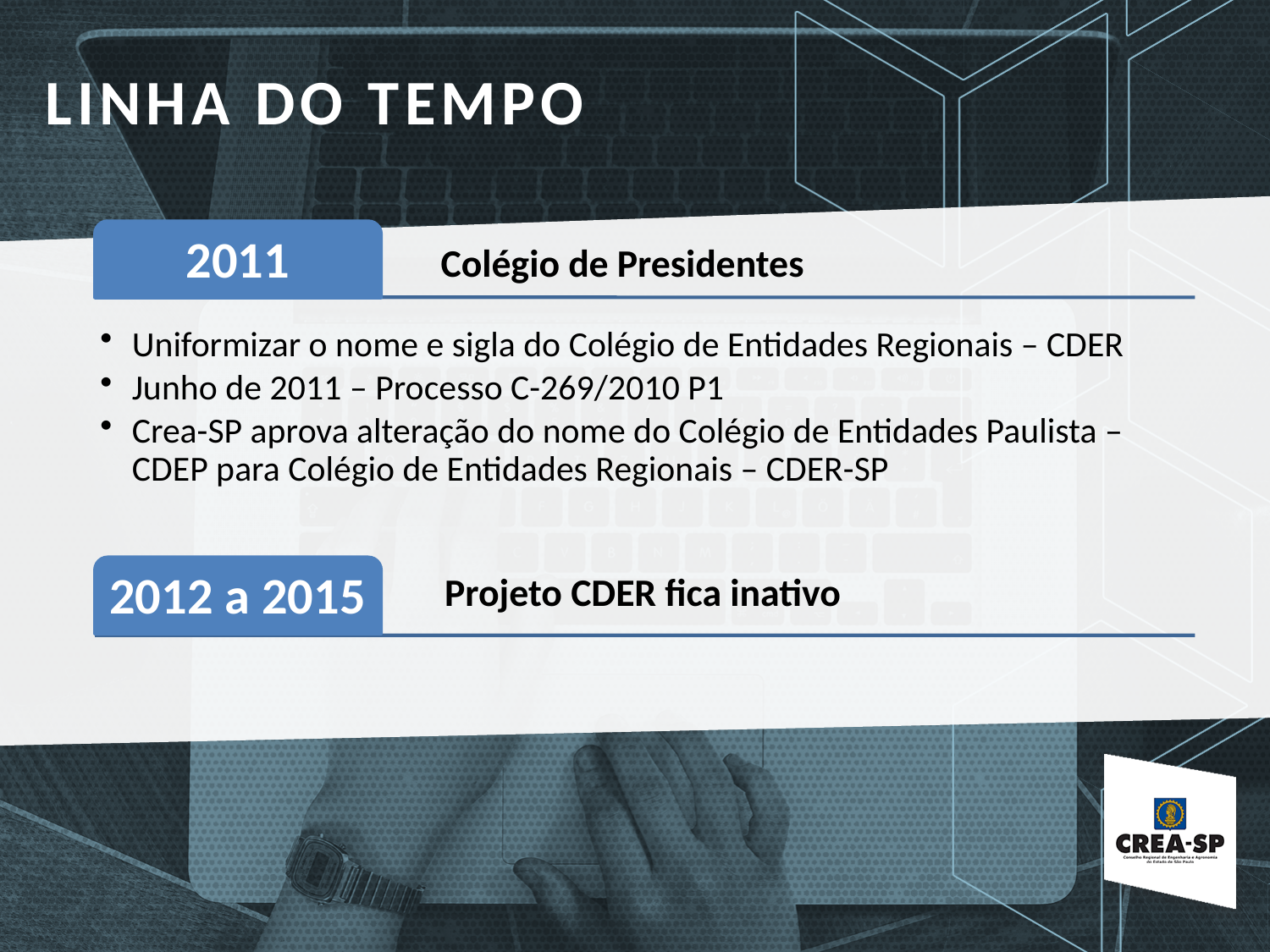

LINHA DO TEMPO
Colégio de Presidentes
2011
Uniformizar o nome e sigla do Colégio de Entidades Regionais – CDER
Junho de 2011 – Processo C-269/2010 P1
Crea-SP aprova alteração do nome do Colégio de Entidades Paulista – CDEP para Colégio de Entidades Regionais – CDER-SP
Projeto CDER fica inativo
2012 a 2015